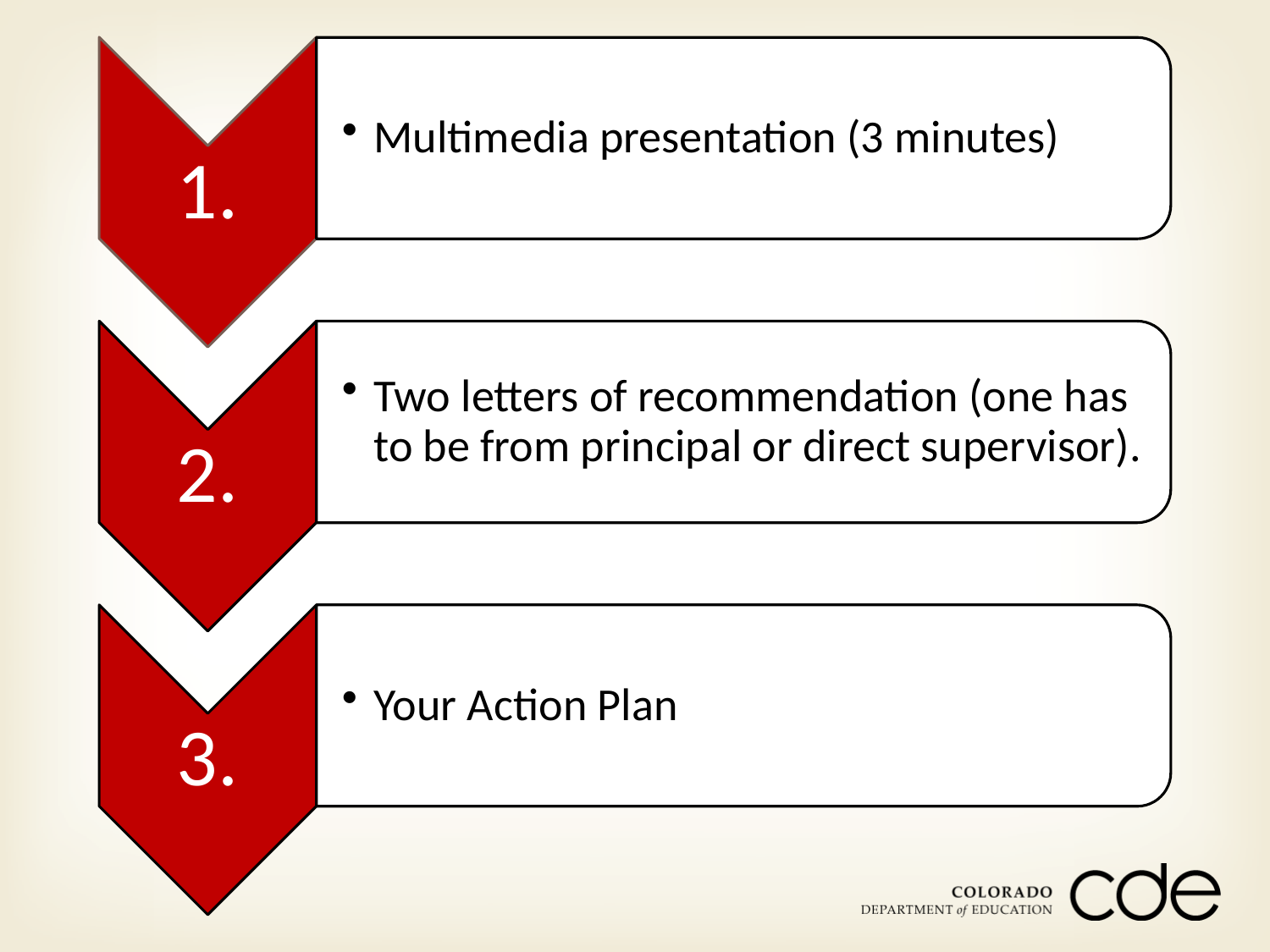

1.

Multimedia presentation (3 minutes)

2.

Two letters of recommendation (one has to be from principal or direct supervisor).

3.

Your Action Plan